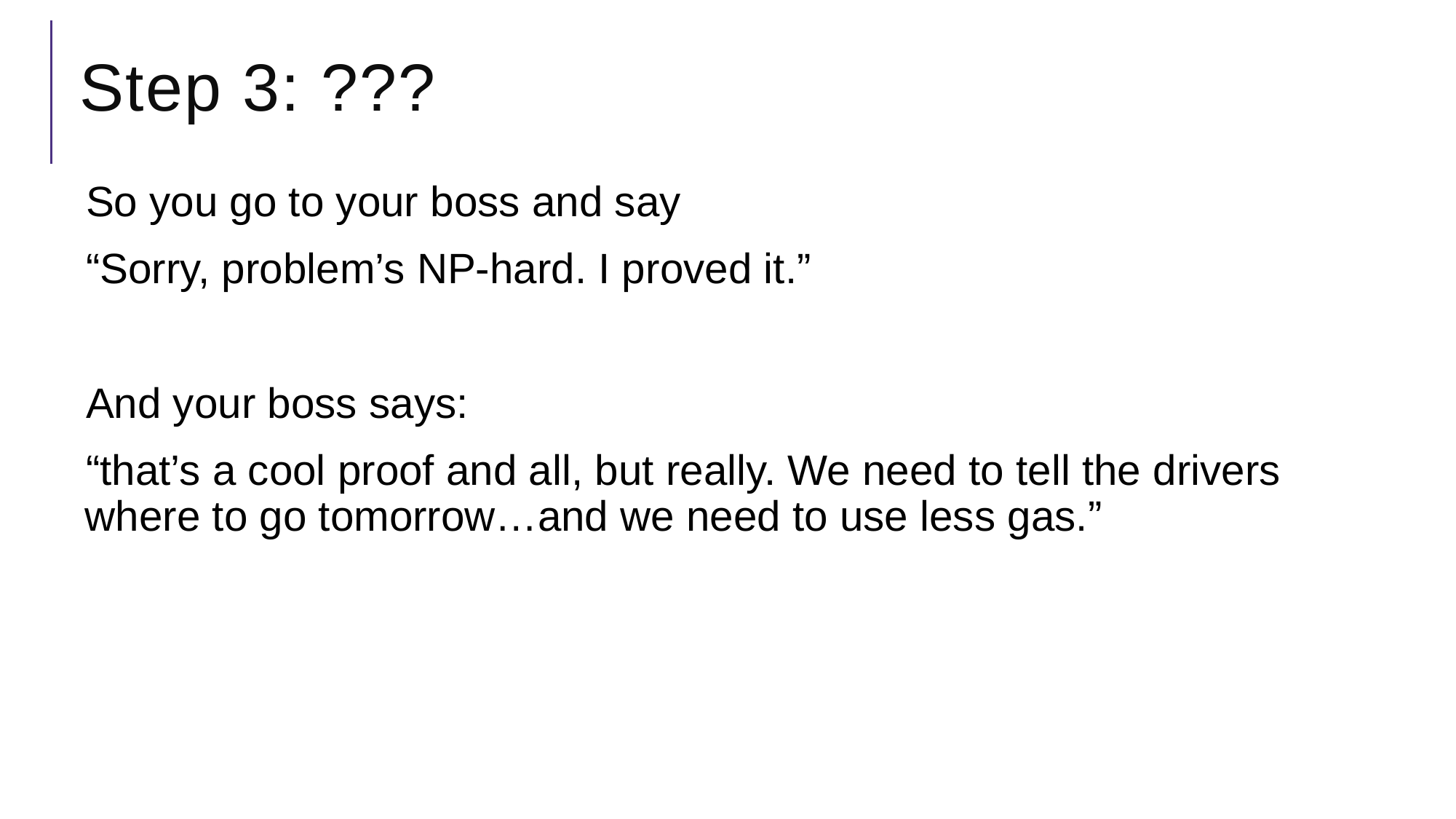

# Step 3: ???
So you go to your boss and say
“Sorry, problem’s NP-hard. I proved it.”

And your boss says:
“that’s a cool proof and all, but really. We need to tell the drivers where to go tomorrow…and we need to use less gas.”